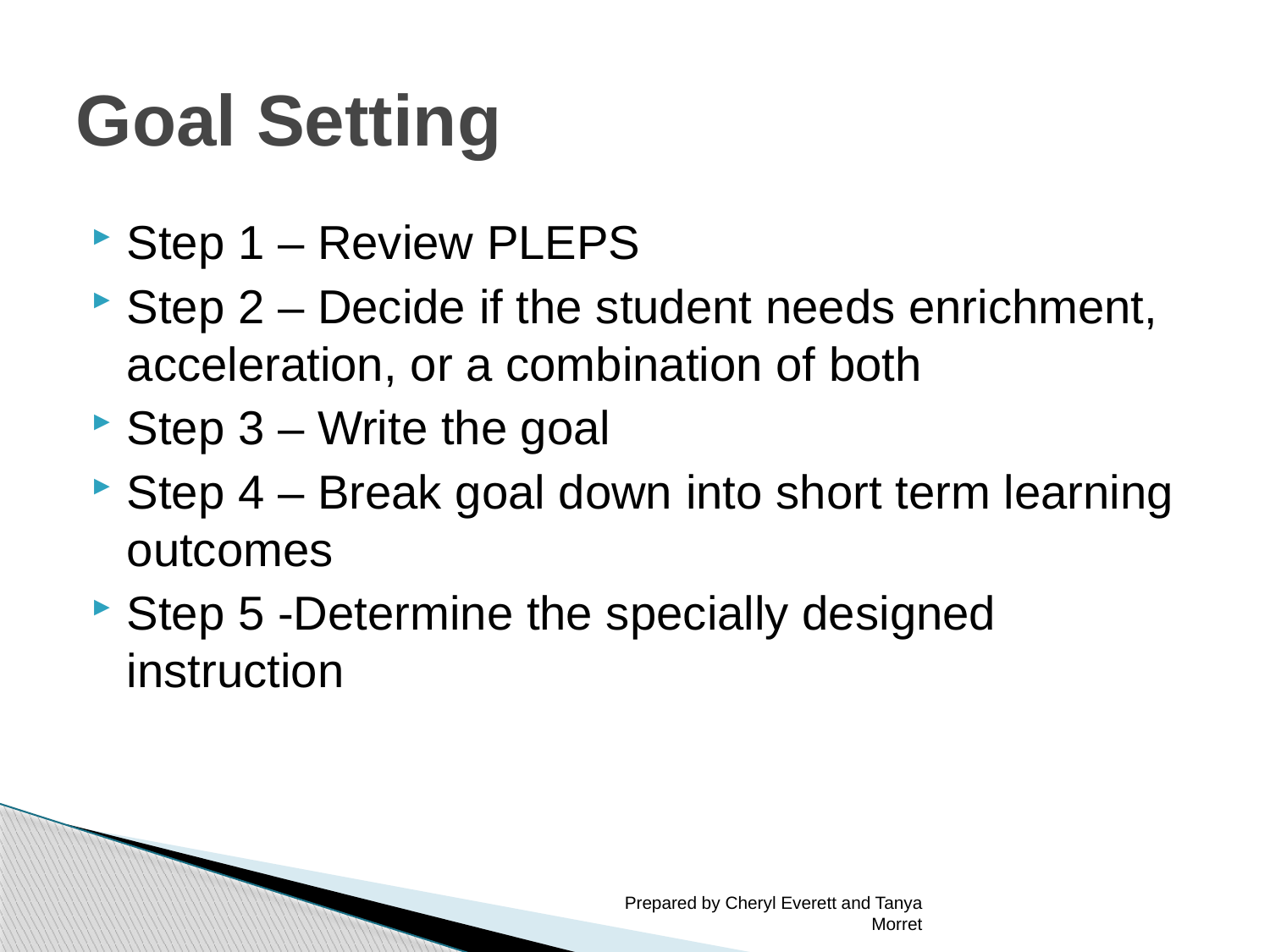

# Goal Setting
Step 1 – Review PLEPS
Step 2 – Decide if the student needs enrichment, acceleration, or a combination of both
Step 3 – Write the goal
Step 4 – Break goal down into short term learning outcomes
Step 5 -Determine the specially designed instruction

Prepared by Cheryl Everett and Tanya Morret